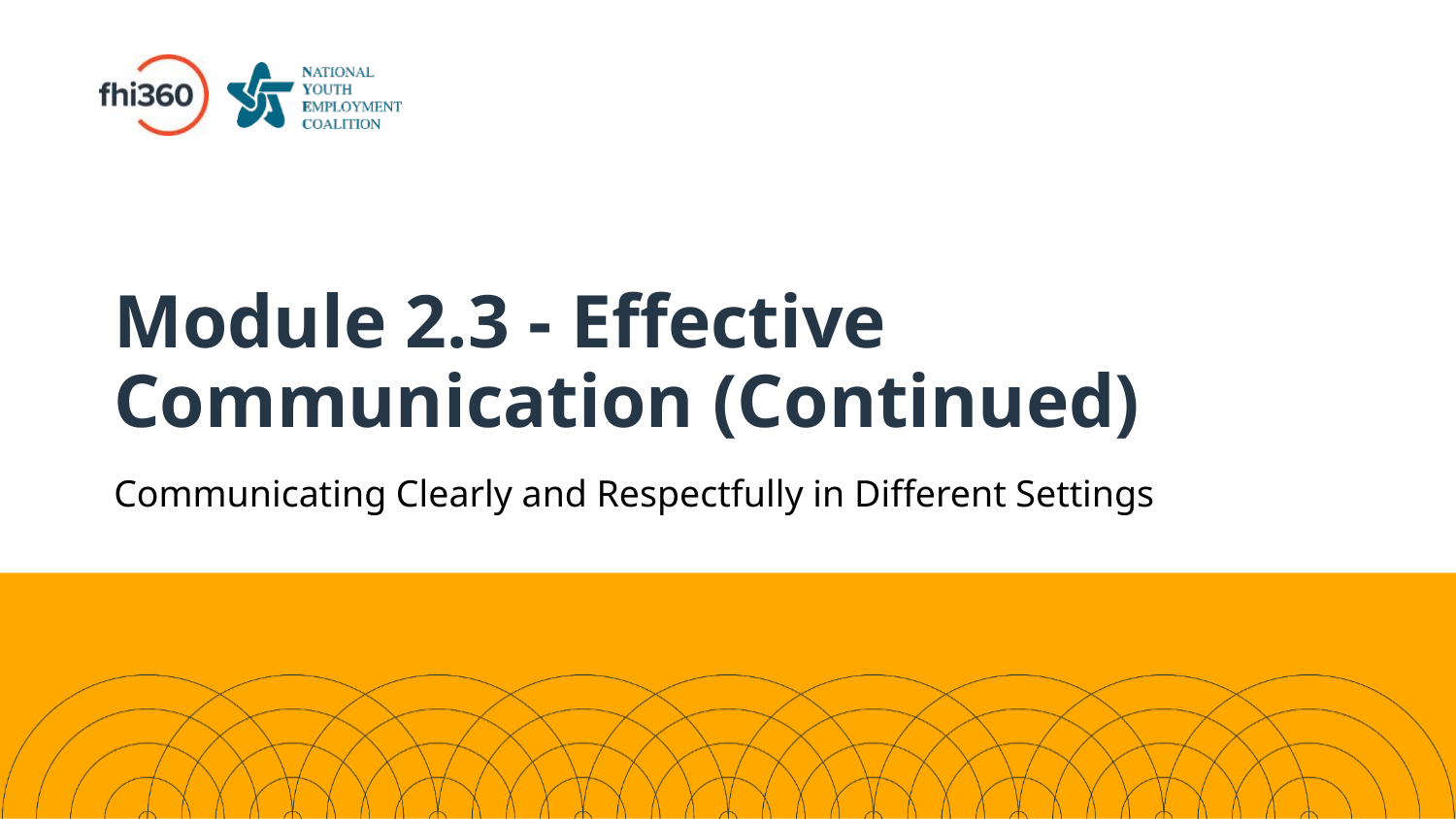

# Module 2.3 - Effective Communication (Continued)
Communicating Clearly and Respectfully in Different Settings